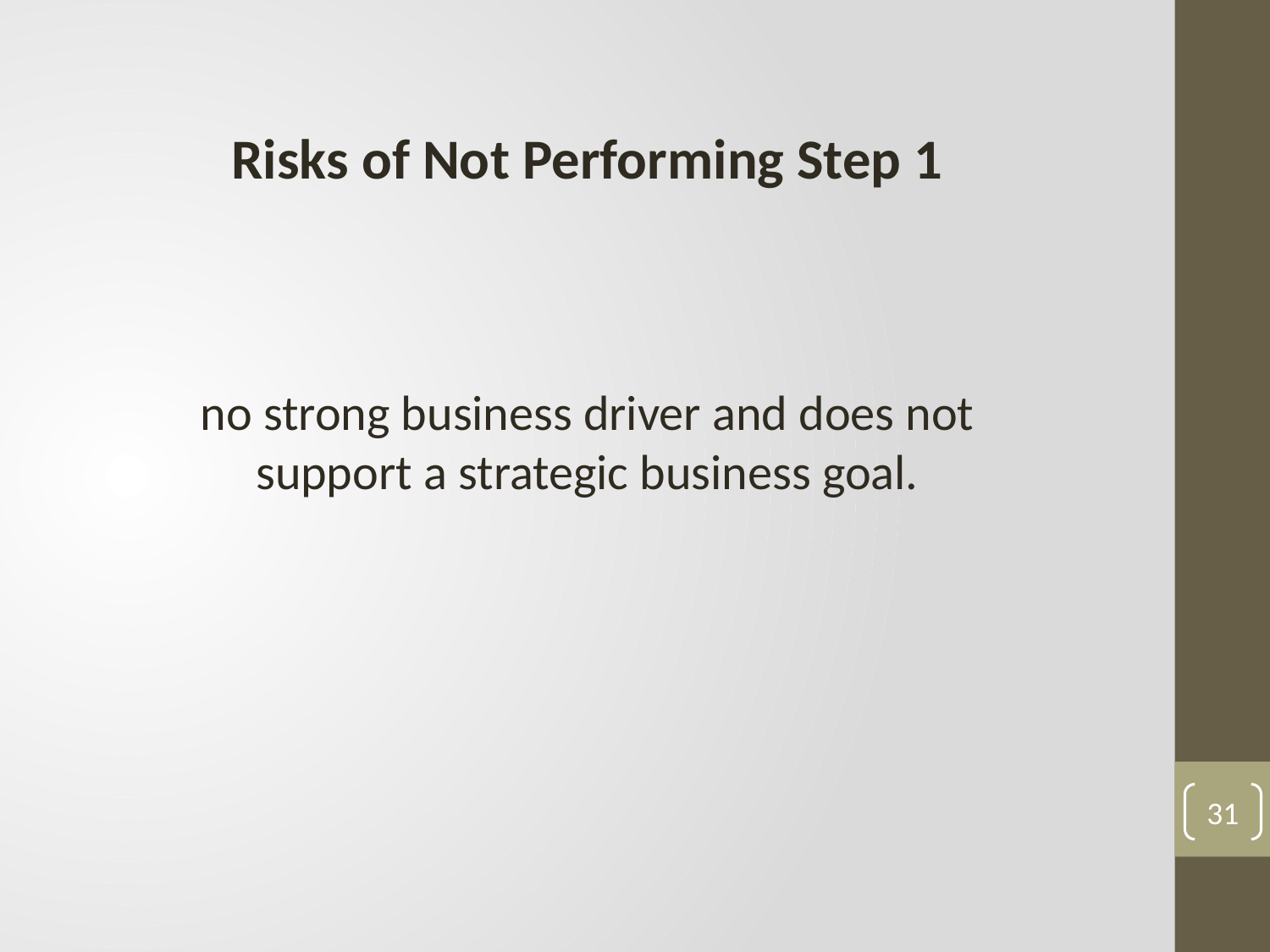

Risks of Not Performing Step 1

no strong business driver and does not support a strategic business goal.
31